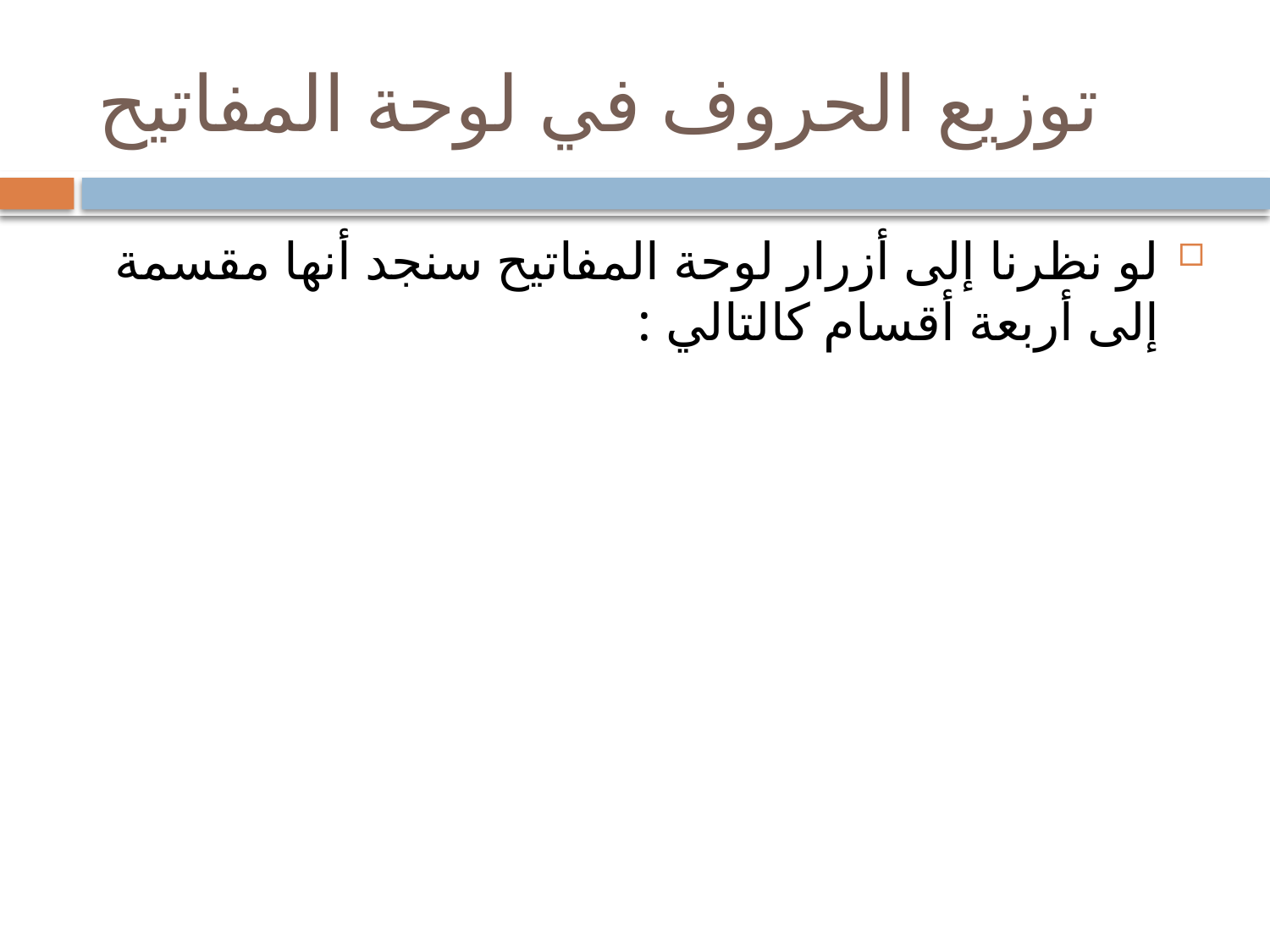

# توزيع الحروف في لوحة المفاتيح
لو نظرنا إلى أزرار لوحة المفاتيح سنجد أنها مقسمة إلى أربعة أقسام كالتالي :